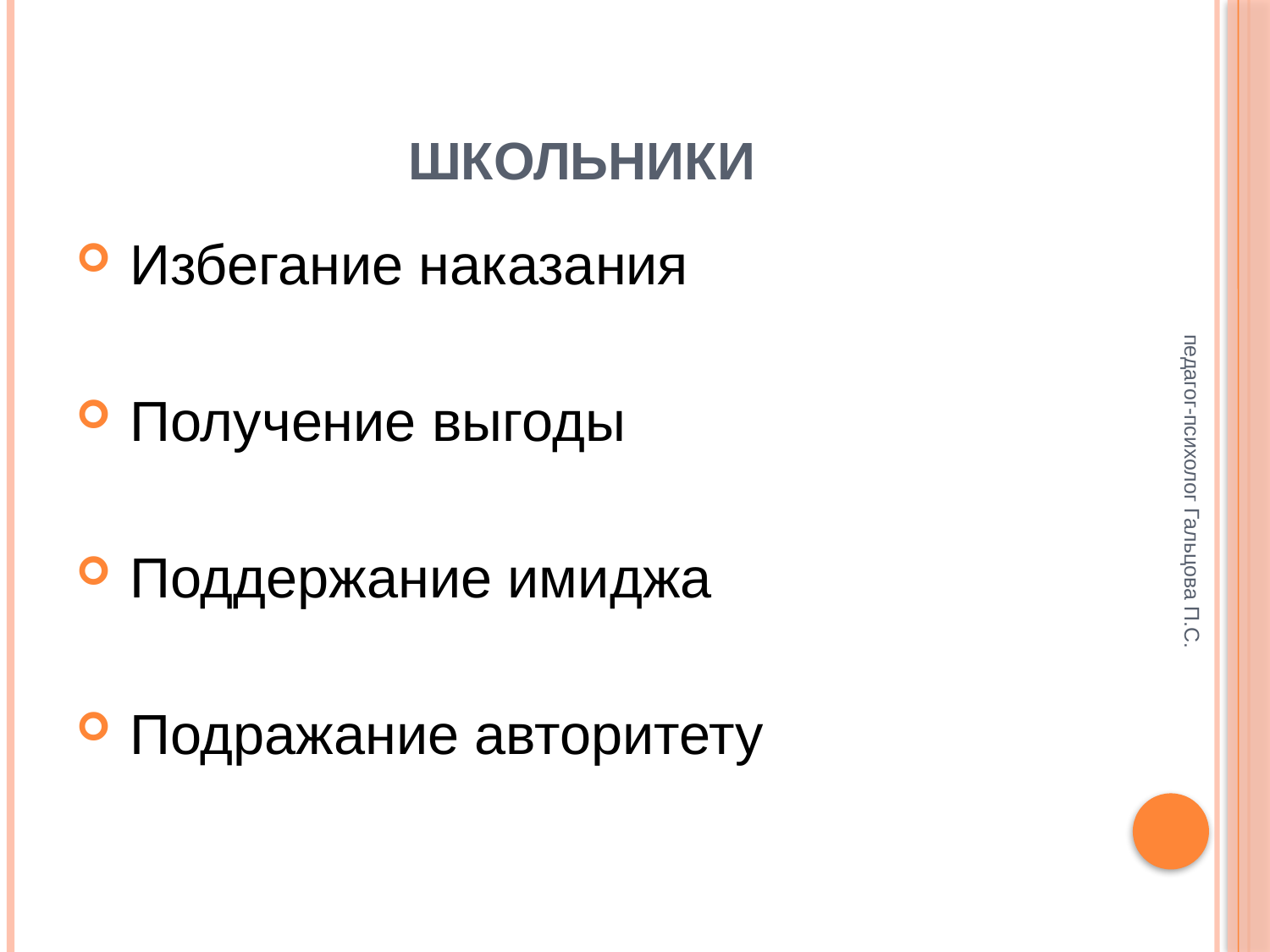

# Школьники
 Избегание наказания

 Получение выгоды

 Поддержание имиджа

 Подражание авторитету

педагог-психолог Гальцова П.С.